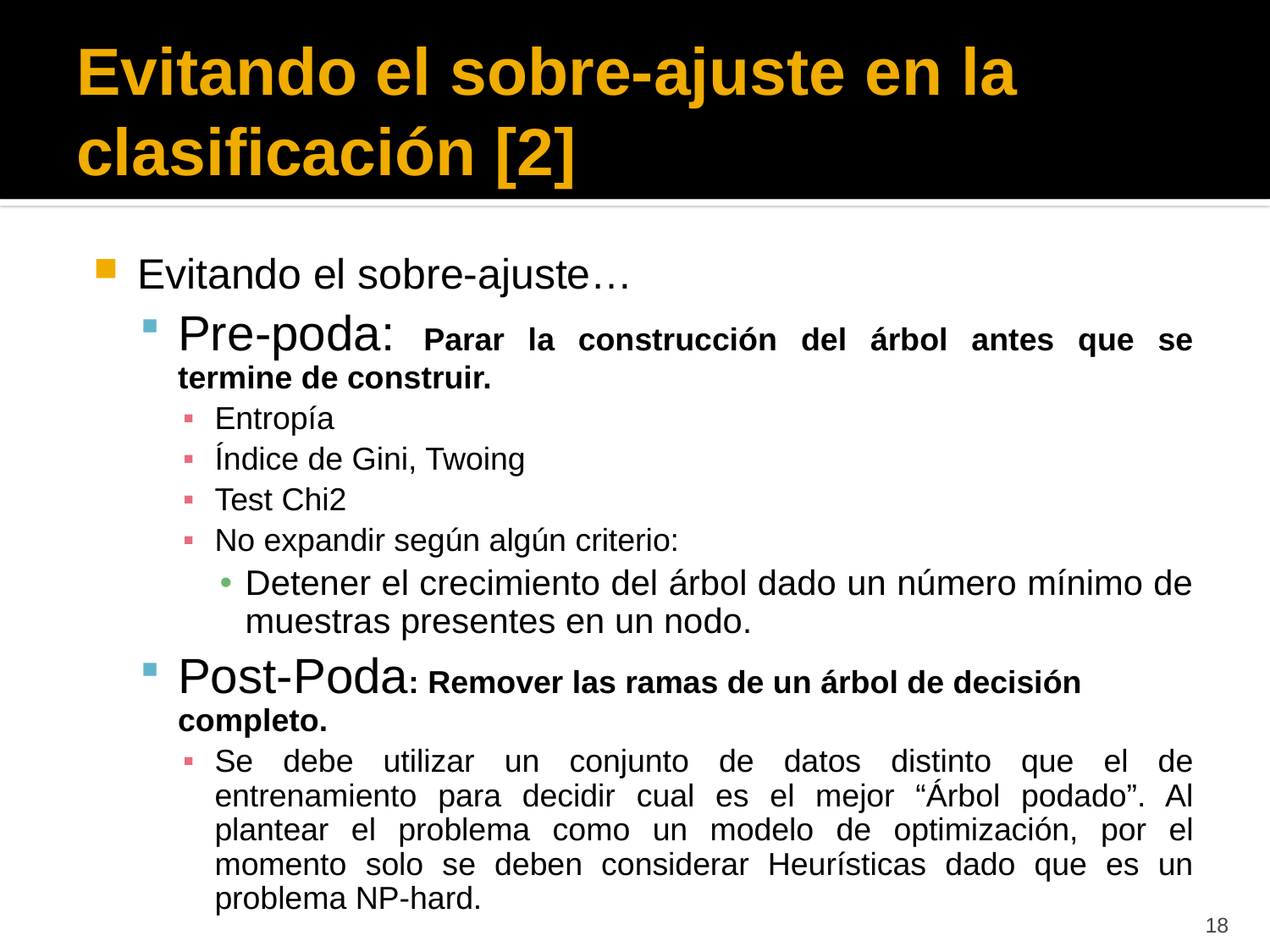

# Evitando el sobre-ajuste en la clasificación [2]
Evitando el sobre-ajuste…
Pre-poda: Parar la construcción del árbol antes que se termine de construir.
Entropía
Índice de Gini, Twoing
Test Chi2
No expandir según algún criterio:
Detener el crecimiento del árbol dado un número mínimo de muestras presentes en un nodo.
Post-Poda: Remover las ramas de un árbol de decisión completo.
Se debe utilizar un conjunto de datos distinto que el de entrenamiento para decidir cual es el mejor “Árbol podado”. Al plantear el problema como un modelo de optimización, por el momento solo se deben considerar Heurísticas dado que es un problema NP-hard.
18